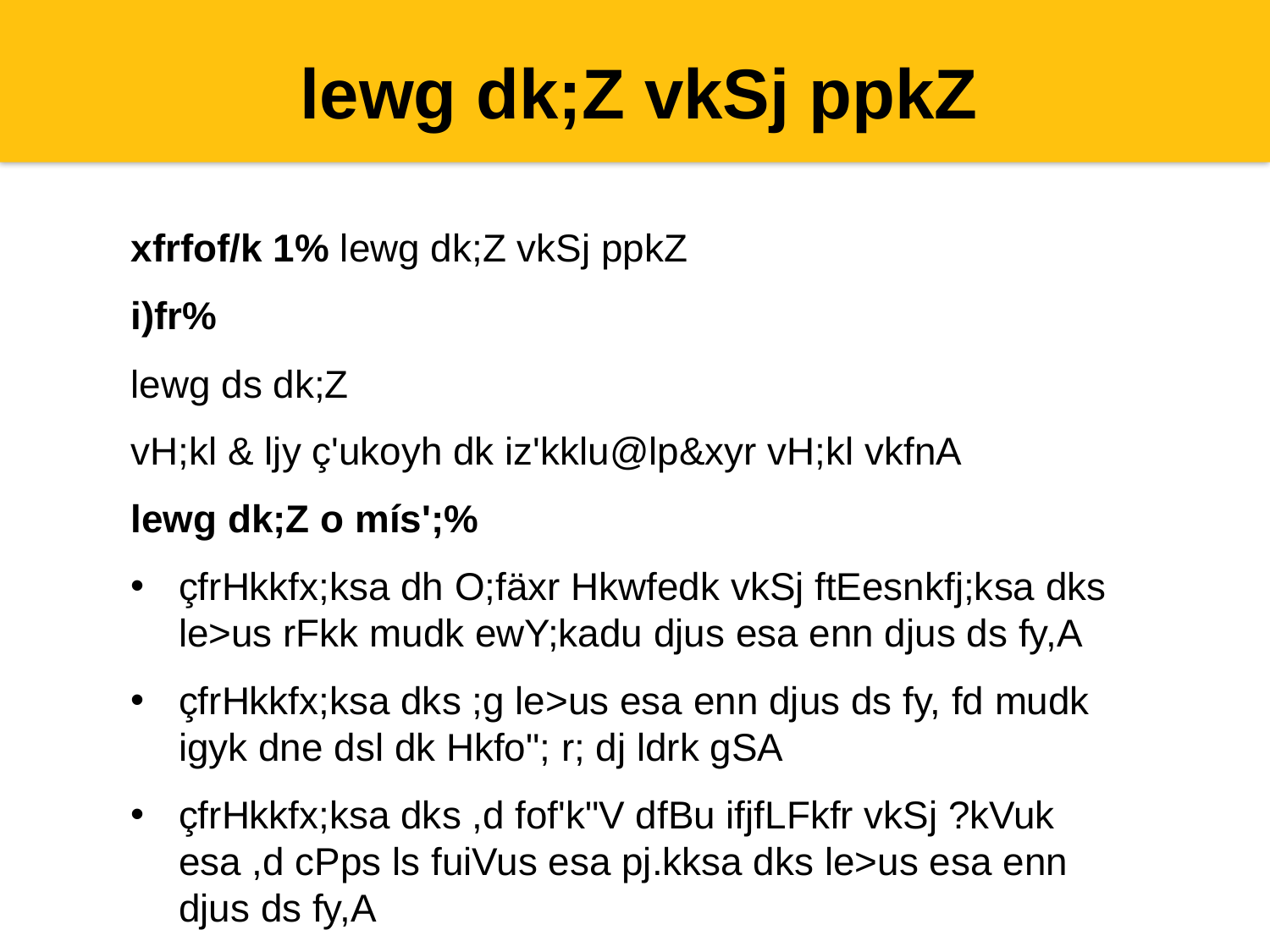

lewg dk;Z vkSj ppkZ
xfrfof/k 1% lewg dk;Z vkSj ppkZ
i)fr%
lewg ds dk;Z
vH;kl & ljy ç'ukoyh dk iz'kklu@lp&xyr vH;kl vkfnA
lewg dk;Z o mís';%
çfrHkkfx;ksa dh O;fäxr Hkwfedk vkSj ftEesnkfj;ksa dks le>us rFkk mudk ewY;kadu djus esa enn djus ds fy,A
çfrHkkfx;ksa dks ;g le>us esa enn djus ds fy, fd mudk igyk dne dsl dk Hkfo"; r; dj ldrk gSA
çfrHkkfx;ksa dks ,d fof'k"V dfBu ifjfLFkfr vkSj ?kVuk esa ,d cPps ls fuiVus esa pj.kksa dks le>us esa enn djus ds fy,A